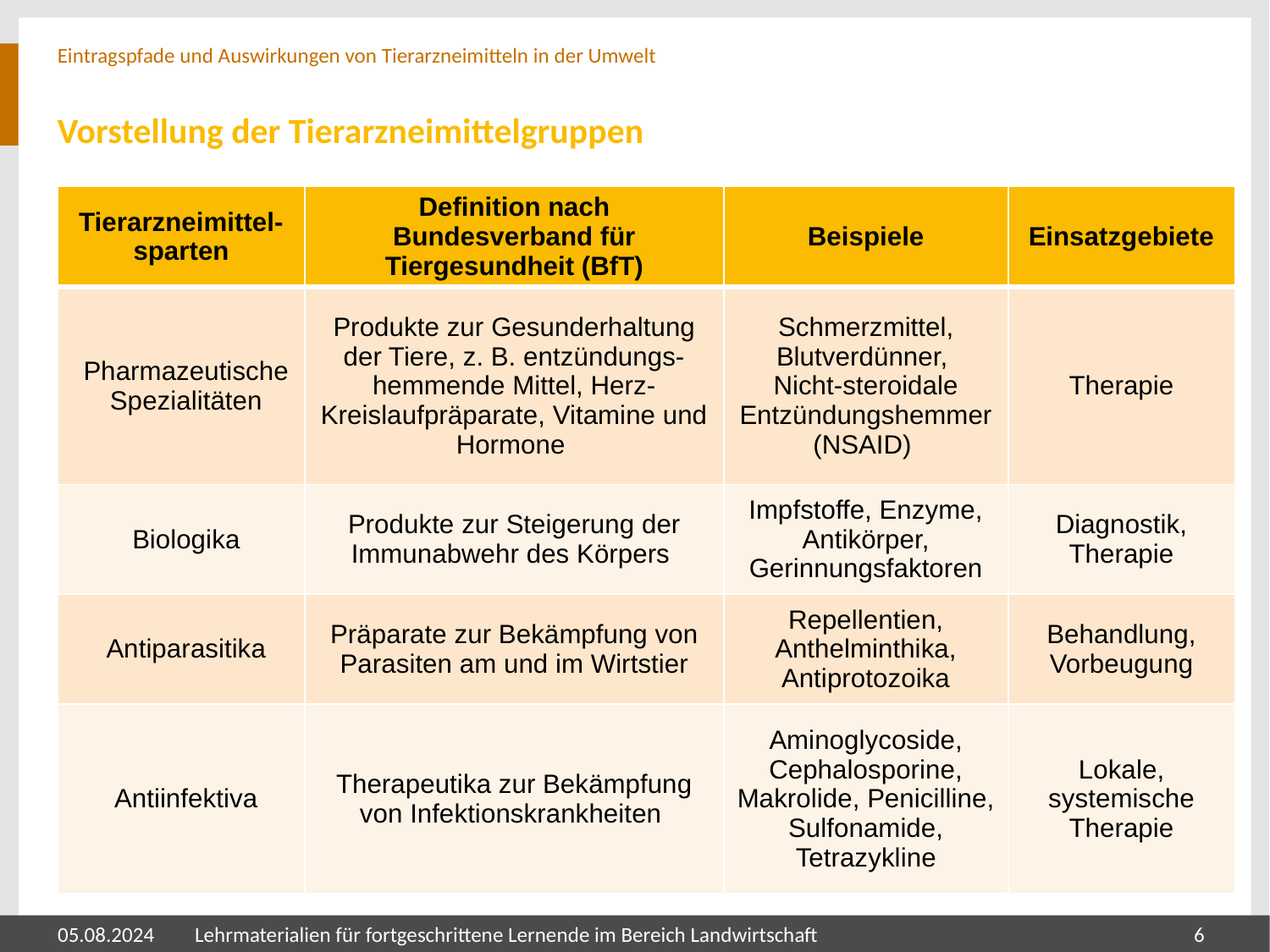

Eintragspfade und Auswirkungen von Tierarzneimitteln in der Umwelt
# Vorstellung der Tierarzneimittelgruppen
| Tierarzneimittel- sparten | Definition nach Bundesverband für Tiergesundheit (BfT) | Beispiele | Einsatzgebiete |
| --- | --- | --- | --- |
| Pharmazeutische Spezialitäten | Produkte zur Gesunderhaltung der Tiere, z. B. entzündungs-hemmende Mittel, Herz-Kreislaufpräparate, Vitamine und Hormone | Schmerzmittel, Blutverdünner, Nicht-steroidale Entzündungshemmer(NSAID) | Therapie |
| Biologika | Produkte zur Steigerung der Immunabwehr des Körpers | Impfstoffe, Enzyme, Antikörper, Gerinnungsfaktoren | Diagnostik, Therapie |
| Antiparasitika | Präparate zur Bekämpfung von Parasiten am und im Wirtstier | Repellentien, Anthelminthika, Antiprotozoika | Behandlung, Vorbeugung |
| Antiinfektiva | Therapeutika zur Bekämpfung von Infektionskrankheiten | Aminoglycoside, Cephalosporine, Makrolide, Penicilline, Sulfonamide, Tetrazykline | Lokale, systemische Therapie |
05.08.2024
Lehrmaterialien für fortgeschrittene Lernende im Bereich Landwirtschaft
6